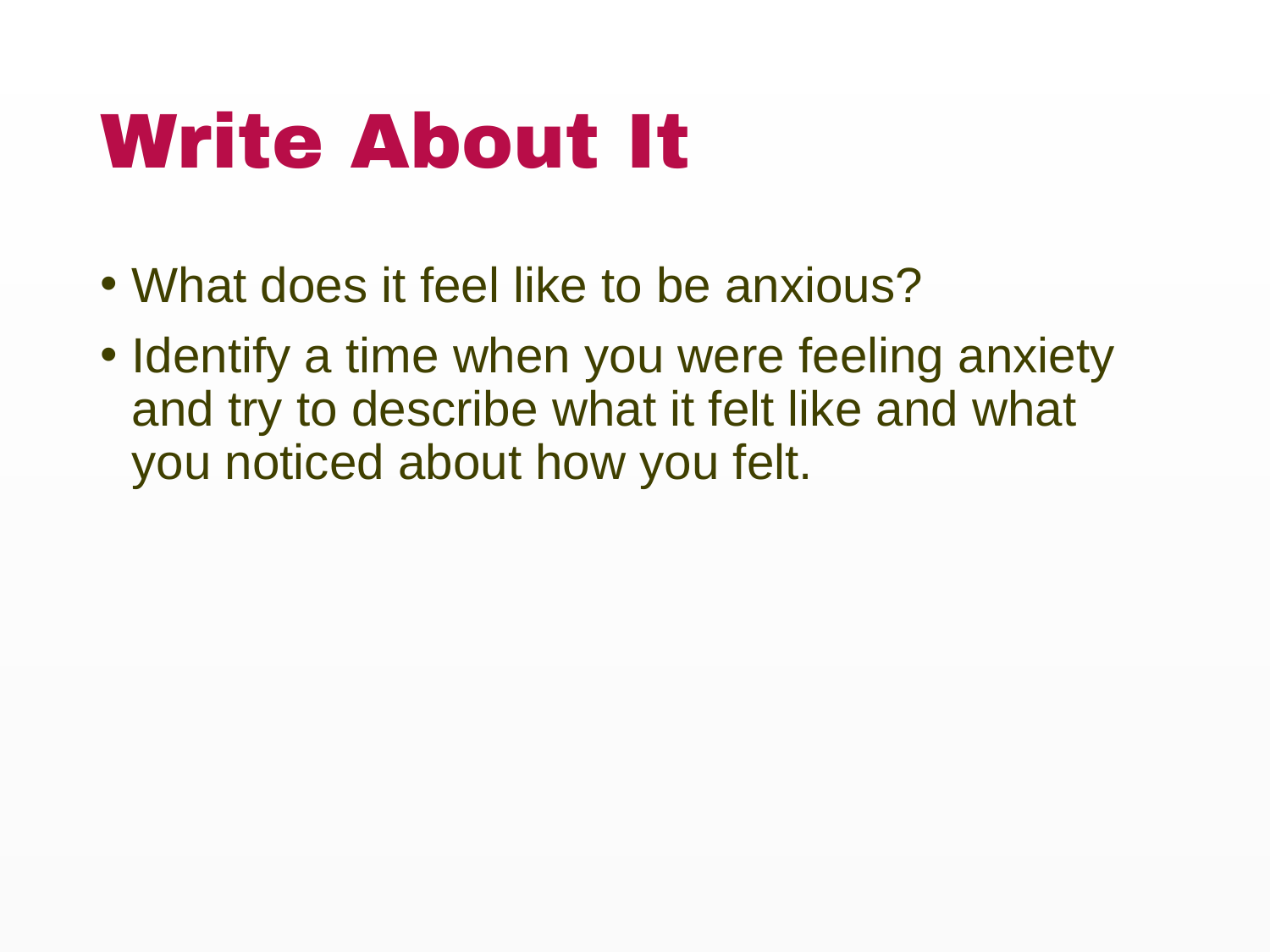

# Write About It
What does it feel like to be anxious?
Identify a time when you were feeling anxiety and try to describe what it felt like and what you noticed about how you felt.